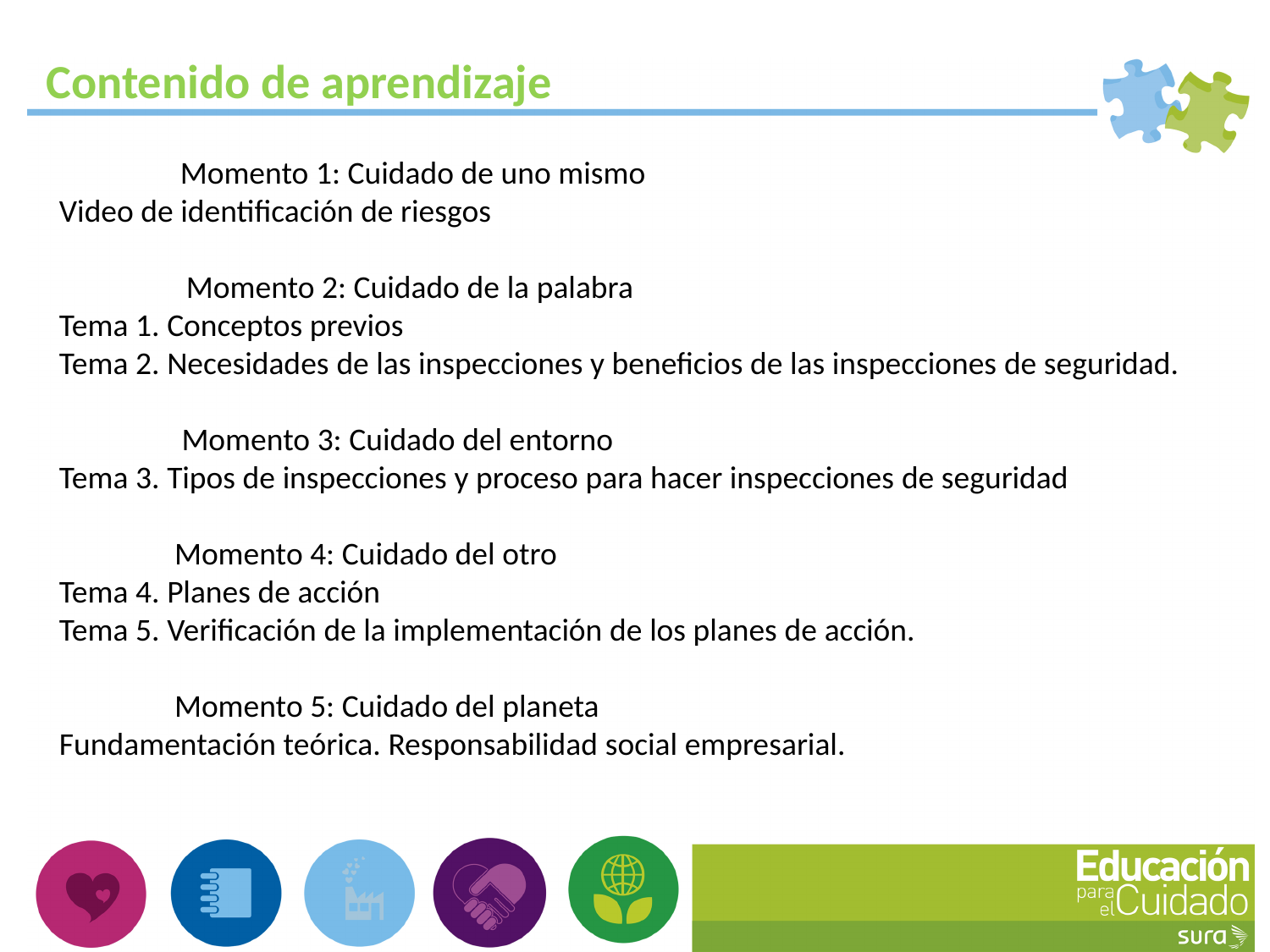

Contenido de aprendizaje
        Momento 1: Cuidado de uno mismo
Video de identificación de riesgos

	Momento 2: Cuidado de la palabra
Tema 1. Conceptos previos
Tema 2. Necesidades de las inspecciones y beneficios de las inspecciones de seguridad.

                 Momento 3: Cuidado del entorno
Tema 3. Tipos de inspecciones y proceso para hacer inspecciones de seguridad

                Momento 4: Cuidado del otro
Tema 4. Planes de acción
Tema 5. Verificación de la implementación de los planes de acción.

                Momento 5: Cuidado del planeta
Fundamentación teórica. Responsabilidad social empresarial.